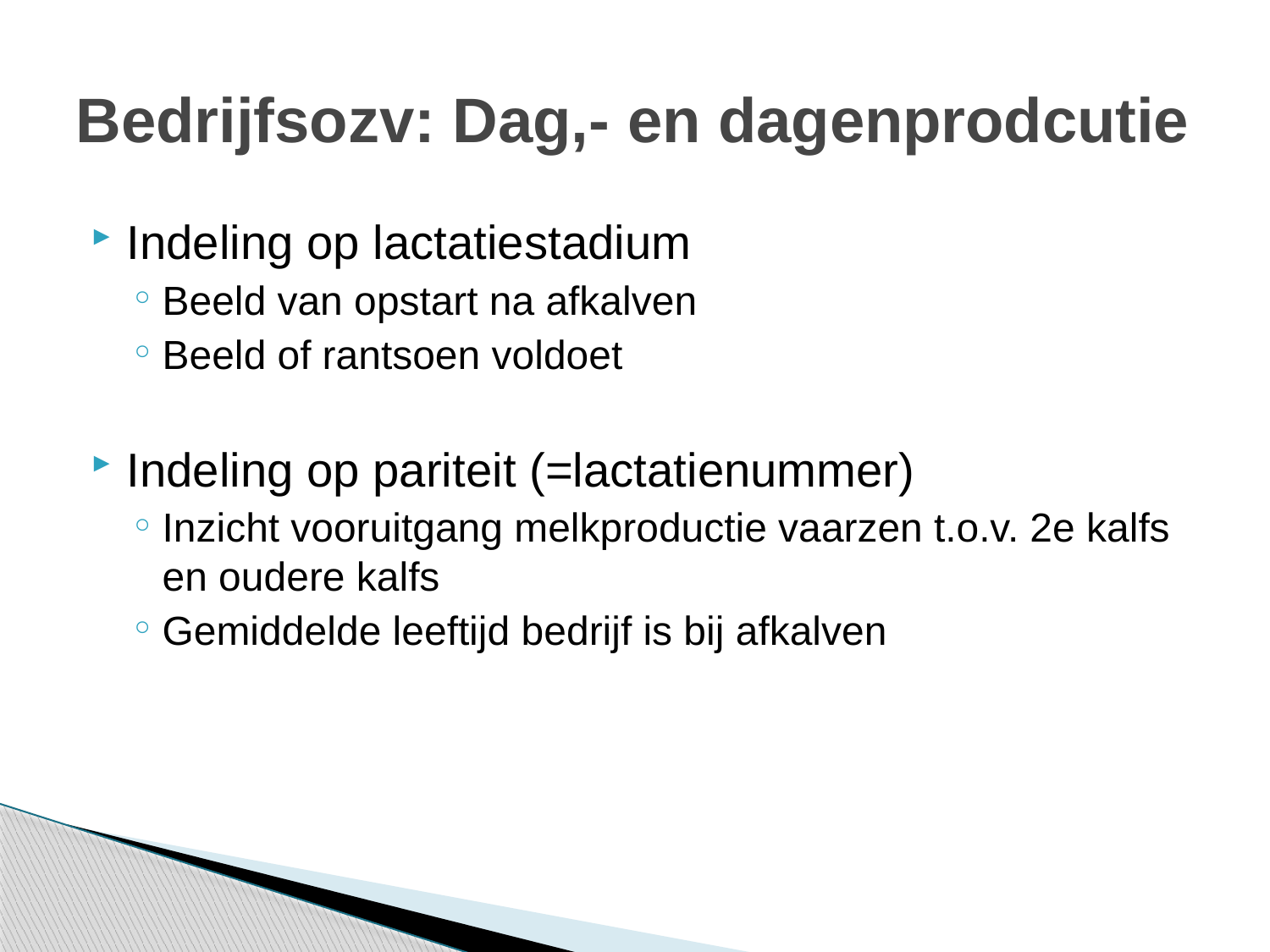

# Bedrijfsozv: Dag,- en dagenprodcutie
Indeling op lactatiestadium
Beeld van opstart na afkalven
Beeld of rantsoen voldoet

Indeling op pariteit (=lactatienummer)
Inzicht vooruitgang melkproductie vaarzen t.o.v. 2e kalfs en oudere kalfs
Gemiddelde leeftijd bedrijf is bij afkalven